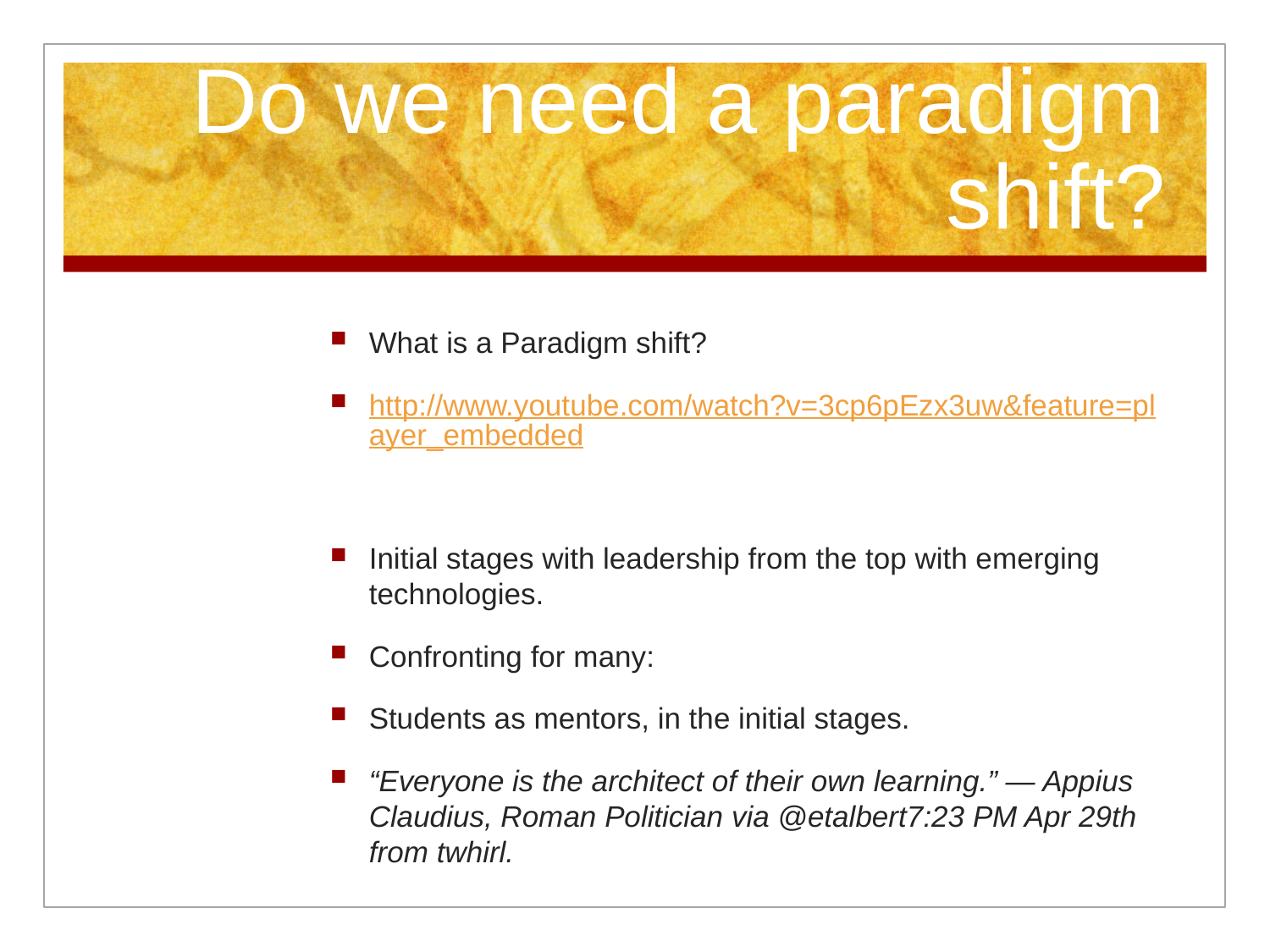

# Do we need a paradigm shift?
What is a Paradigm shift?
http://www.youtube.com/watch?v=3cp6pEzx3uw&feature=player_embedded

Initial stages with leadership from the top with emerging technologies.
Confronting for many:
Students as mentors, in the initial stages.
“Everyone is the architect of their own learning.” — Appius Claudius, Roman Politician via @etalbert 7:23 PM Apr 29th from twhirl.